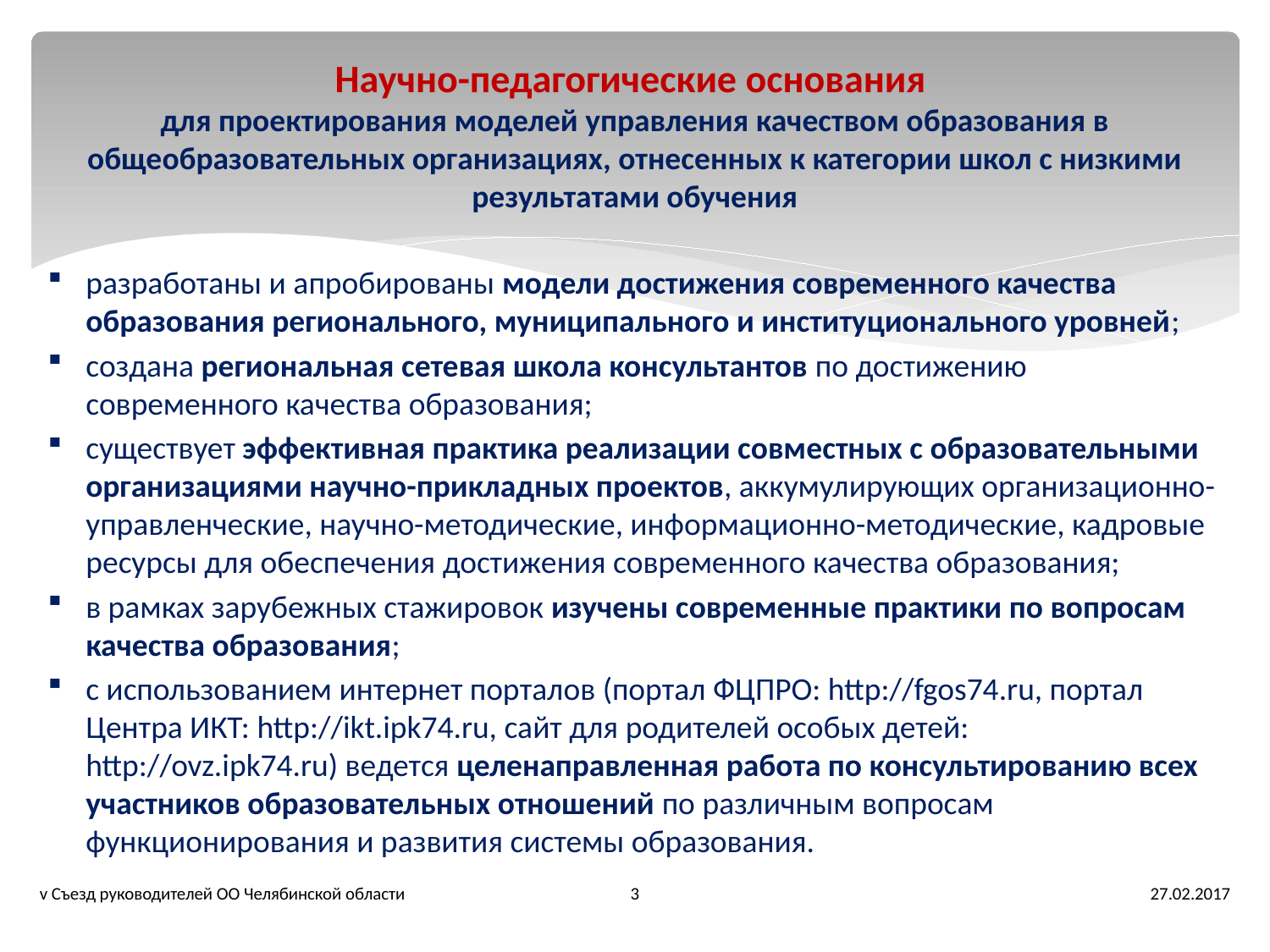

# Научно-педагогические основания для проектирования моделей управления качеством образования в общеобразовательных организациях, отнесенных к категории школ с низкими результатами обучения
разработаны и апробированы модели достижения современного качества образования регионального, муниципального и институционального уровней;
создана региональная сетевая школа консультантов по достижению современного качества образования;
существует эффективная практика реализации совместных с образовательными организациями научно-прикладных проектов, аккумулирующих организационно-управленческие, научно-методические, информационно-методические, кадровые ресурсы для обеспечения достижения современного качества образования;
в рамках зарубежных стажировок изучены современные практики по вопросам качества образования;
с использованием интернет порталов (портал ФЦПРО: http://fgos74.ru, портал Центра ИКТ: http://ikt.ipk74.ru, сайт для родителей особых детей: http://ovz.ipk74.ru) ведется целенаправленная работа по консультированию всех участников образовательных отношений по различным вопросам функционирования и развития системы образования.

3
v Съезд руководителей ОО Челябинской области
27.02.2017